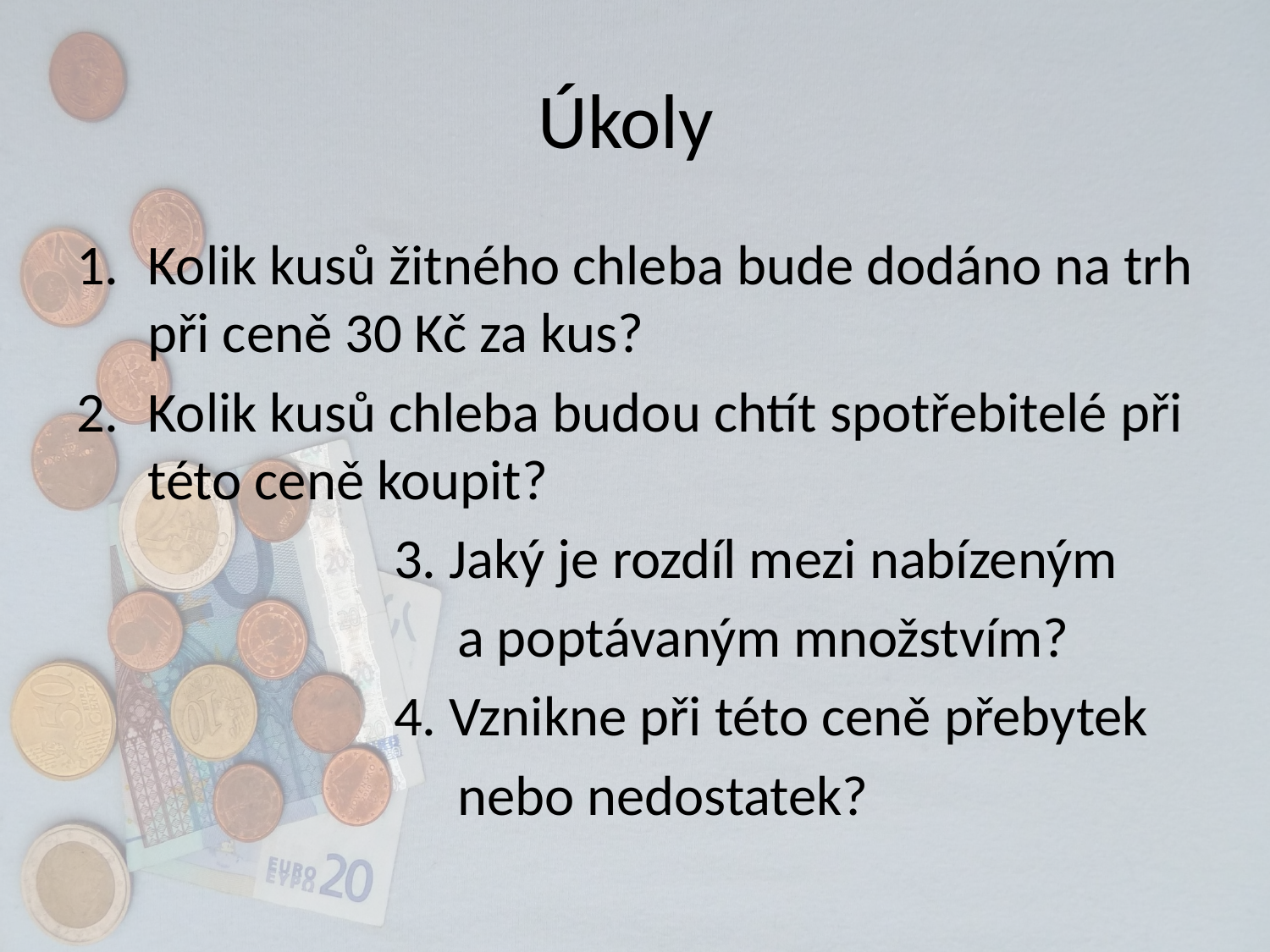

# Úkoly
Kolik kusů žitného chleba bude dodáno na trh při ceně 30 Kč za kus?
Kolik kusů chleba budou chtít spotřebitelé při této ceně koupit?
                         3. Jaký je rozdíl mezi nabízeným
                              a poptávaným množstvím?
                         4. Vznikne při této ceně přebytek
                              nebo nedostatek?